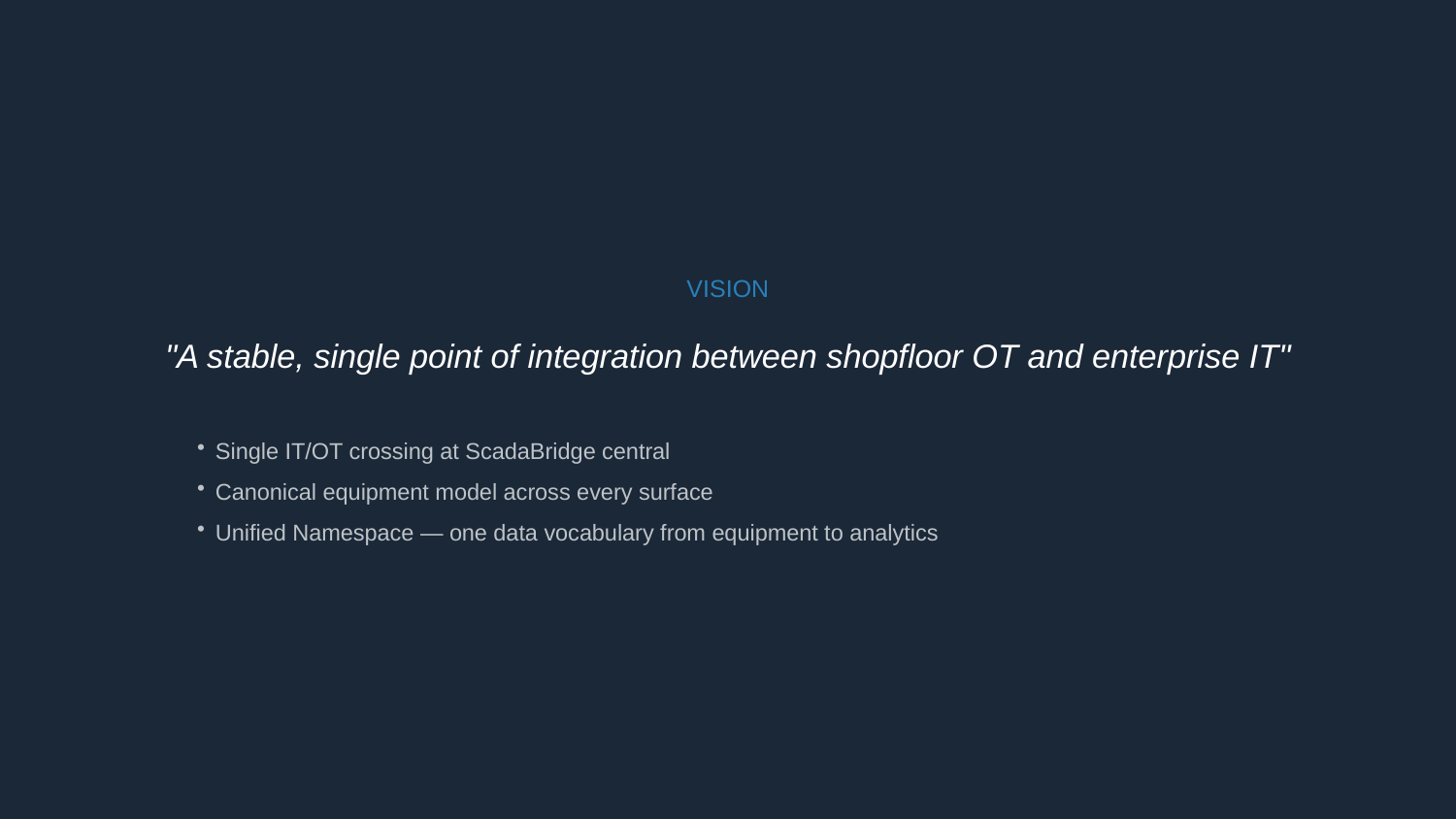

VISION
"A stable, single point of integration between shopfloor OT and enterprise IT"
Single IT/OT crossing at ScadaBridge central
Canonical equipment model across every surface
Unified Namespace — one data vocabulary from equipment to analytics